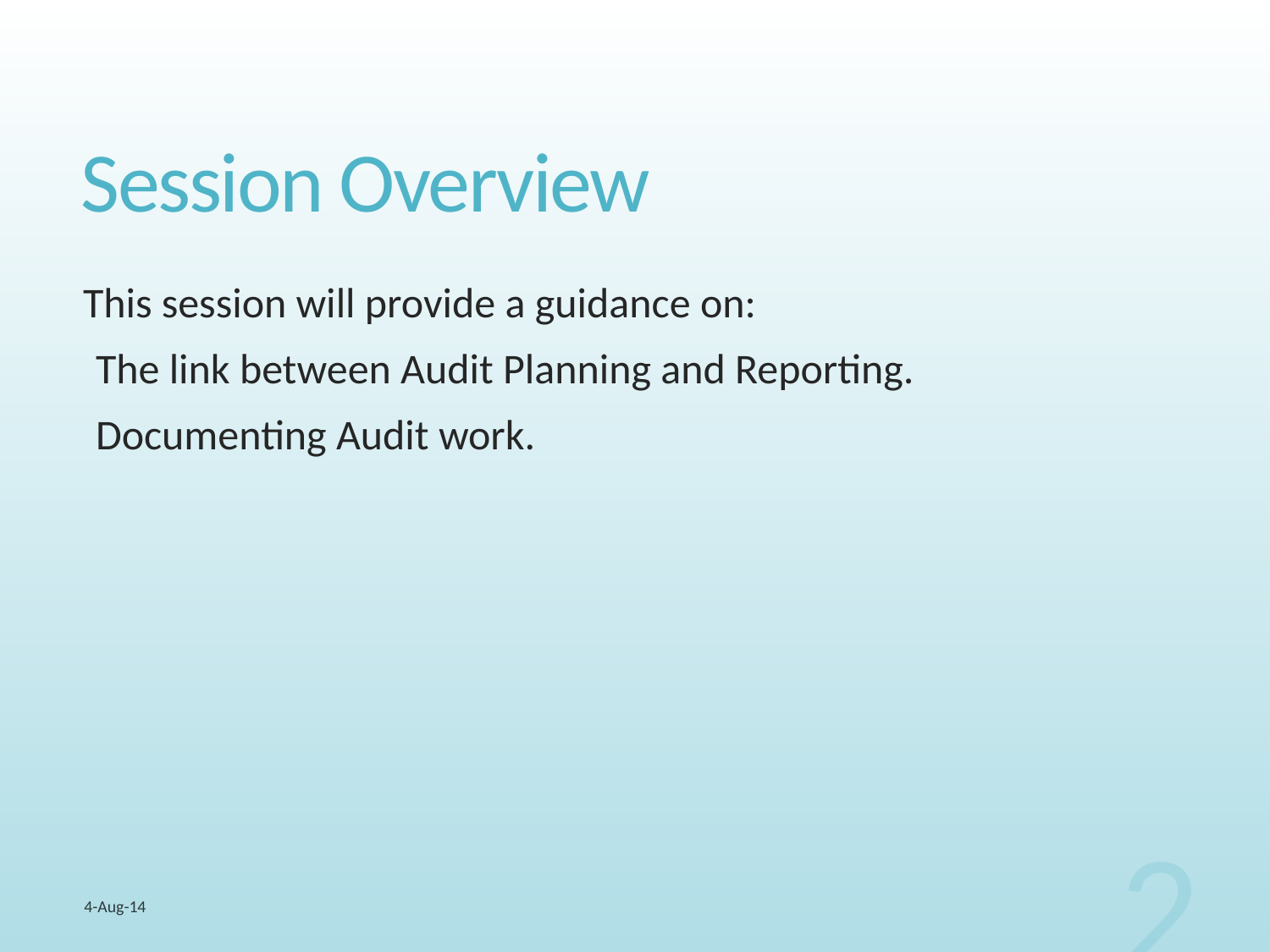

# Session Overview
This session will provide a guidance on:
The link between Audit Planning and Reporting.
Documenting Audit work.
2
4-Aug-14